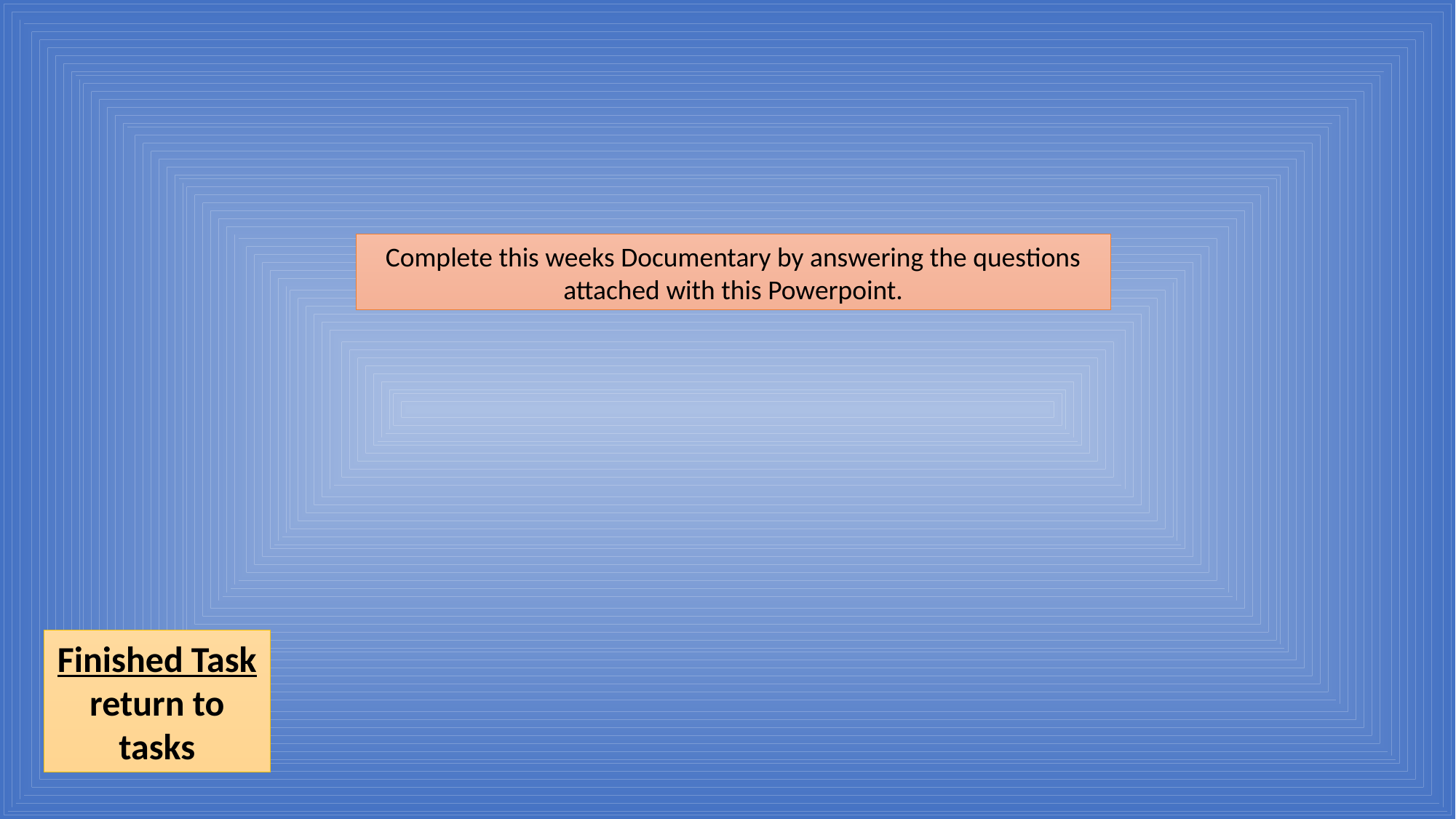

Complete this weeks Documentary by answering the questions attached with this Powerpoint.
Finished Task return to tasks